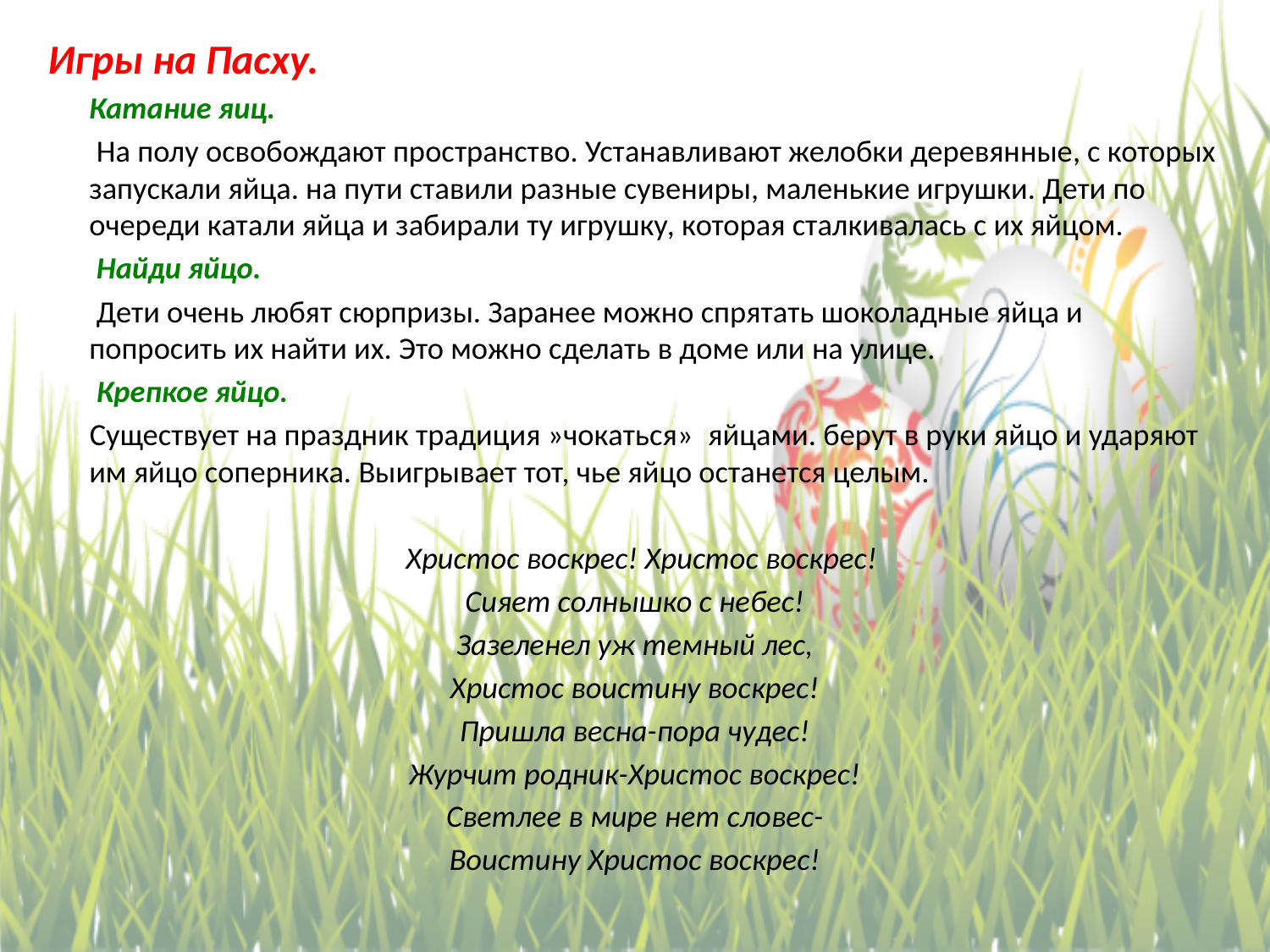

Игры на Пасху.
       Катание яиц.
       На полу освобождают пространство. Устанавливают желобки деревянные, с которых запускали яйца. на пути ставили разные сувениры, маленькие игрушки. Дети по очереди катали яйца и забирали ту игрушку, которая сталкивалась с их яйцом.
       Найди яйцо.
       Дети очень любят сюрпризы. Заранее можно спрятать шоколадные яйца и попросить их найти их. Это можно сделать в доме или на улице.
       Крепкое яйцо.
      Существует на праздник традиция »чокаться»  яйцами. берут в руки яйцо и ударяют им яйцо соперника. Выигрывает тот, чье яйцо останется целым.

  Христос воскрес! Христос воскрес!
Сияет солнышко с небес!
Зазеленел уж темный лес,
Христос воистину воскрес!
Пришла весна-пора чудес!
Журчит родник-Христос воскрес!
Светлее в мире нет словес-
Воистину Христос воскрес!